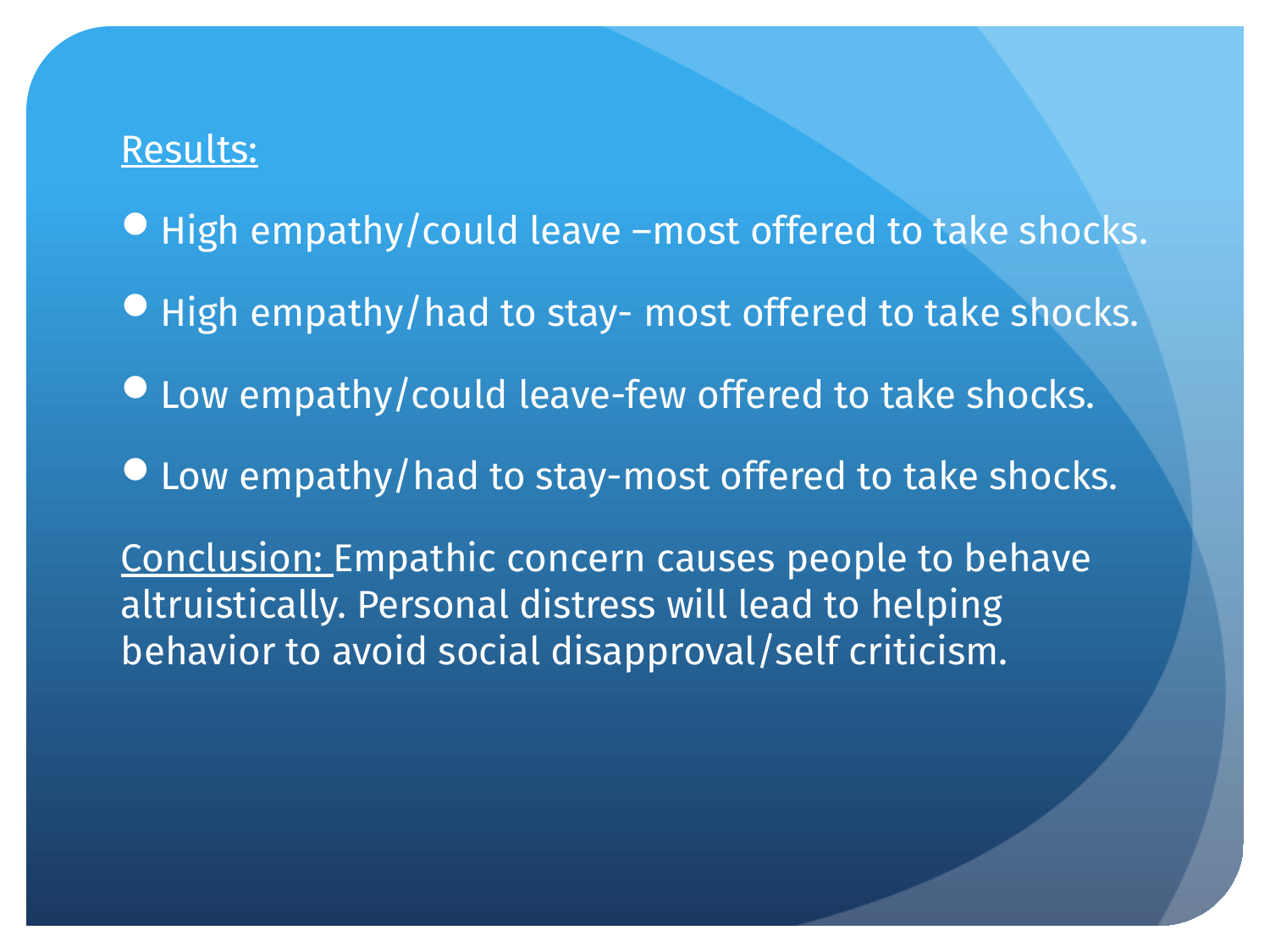

Results:
High empathy/could leave –most offered to take shocks.
High empathy/had to stay- most offered to take shocks.
Low empathy/could leave-few offered to take shocks.
Low empathy/had to stay-most offered to take shocks.
Conclusion: Empathic concern causes people to behave altruistically. Personal distress will lead to helping behavior to avoid social disapproval/self criticism.